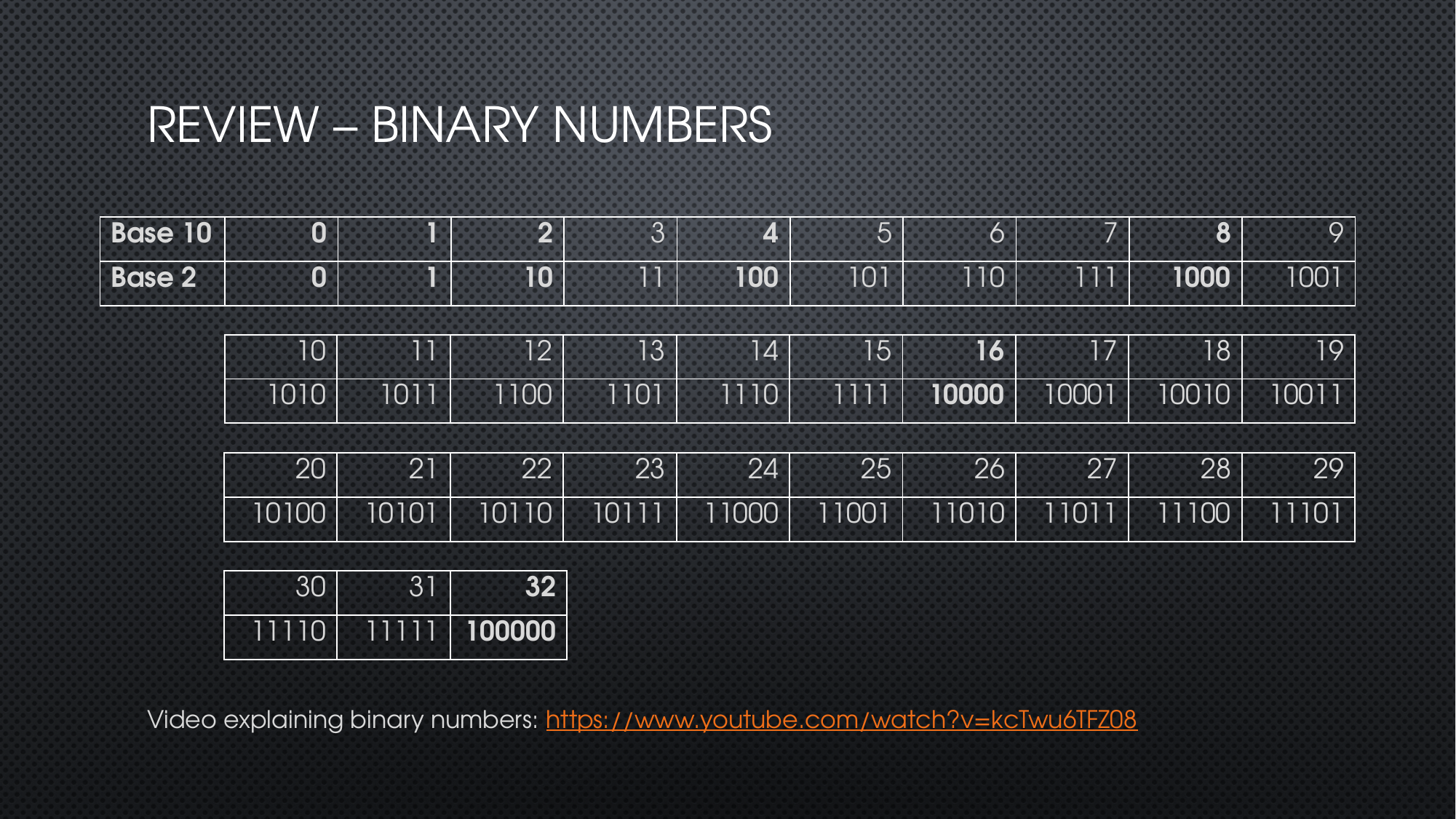

# Review – Binary Numbers
| Base 10 | 0 | 1 | 2 | 3 | 4 | 5 | 6 | 7 | 8 | 9 |
| --- | --- | --- | --- | --- | --- | --- | --- | --- | --- | --- |
| Base 2 | 0 | 1 | 10 | 11 | 100 | 101 | 110 | 111 | 1000 | 1001 |
|  | 10 | 11 | 12 | 13 | 14 | 15 | 16 | 17 | 18 | 19 |
| --- | --- | --- | --- | --- | --- | --- | --- | --- | --- | --- |
|  | 1010 | 1011 | 1100 | 1101 | 1110 | 1111 | 10000 | 10001 | 10010 | 10011 |
|  | 20 | 21 | 22 | 23 | 24 | 25 | 26 | 27 | 28 | 29 |
| --- | --- | --- | --- | --- | --- | --- | --- | --- | --- | --- |
|  | 10100 | 10101 | 10110 | 10111 | 11000 | 11001 | 11010 | 11011 | 11100 | 11101 |
|  | 30 | 31 | 32 |
| --- | --- | --- | --- |
|  | 11110 | 11111 | 100000 |
Video explaining binary numbers: https://www.youtube.com/watch?v=kcTwu6TFZ08